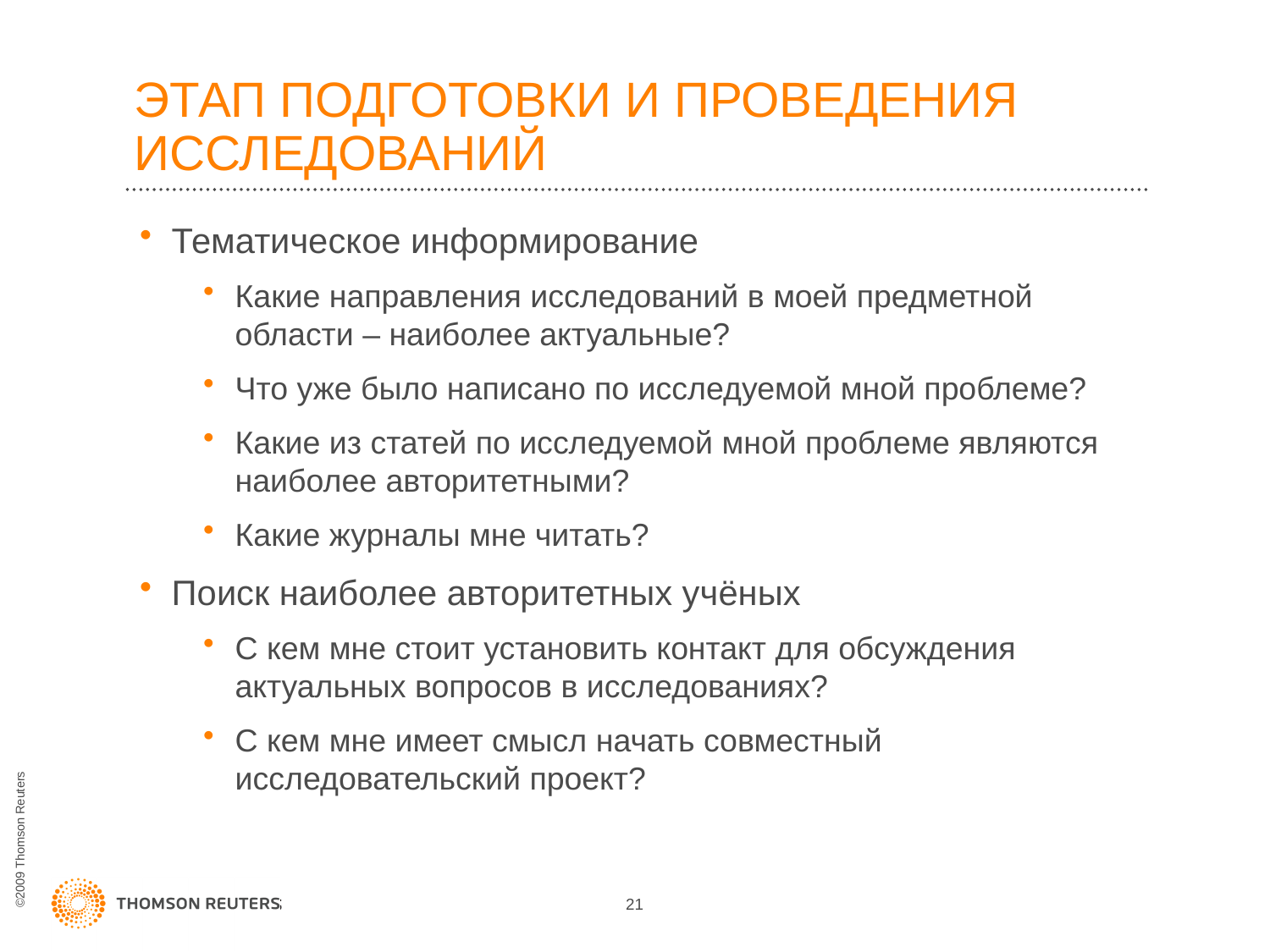

ЭТАП ПОДГОТОВКИ И ПРОВЕДЕНИЯ ИССЛЕДОВАНИЙ
Тематическое информирование
Какие направления исследований в моей предметной области – наиболее актуальные?
Что уже было написано по исследуемой мной проблеме?
Какие из статей по исследуемой мной проблеме являются наиболее авторитетными?
Какие журналы мне читать?
Поиск наиболее авторитетных учёных
С кем мне стоит установить контакт для обсуждения актуальных вопросов в исследованиях?
С кем мне имеет смысл начать совместный исследовательский проект?
21